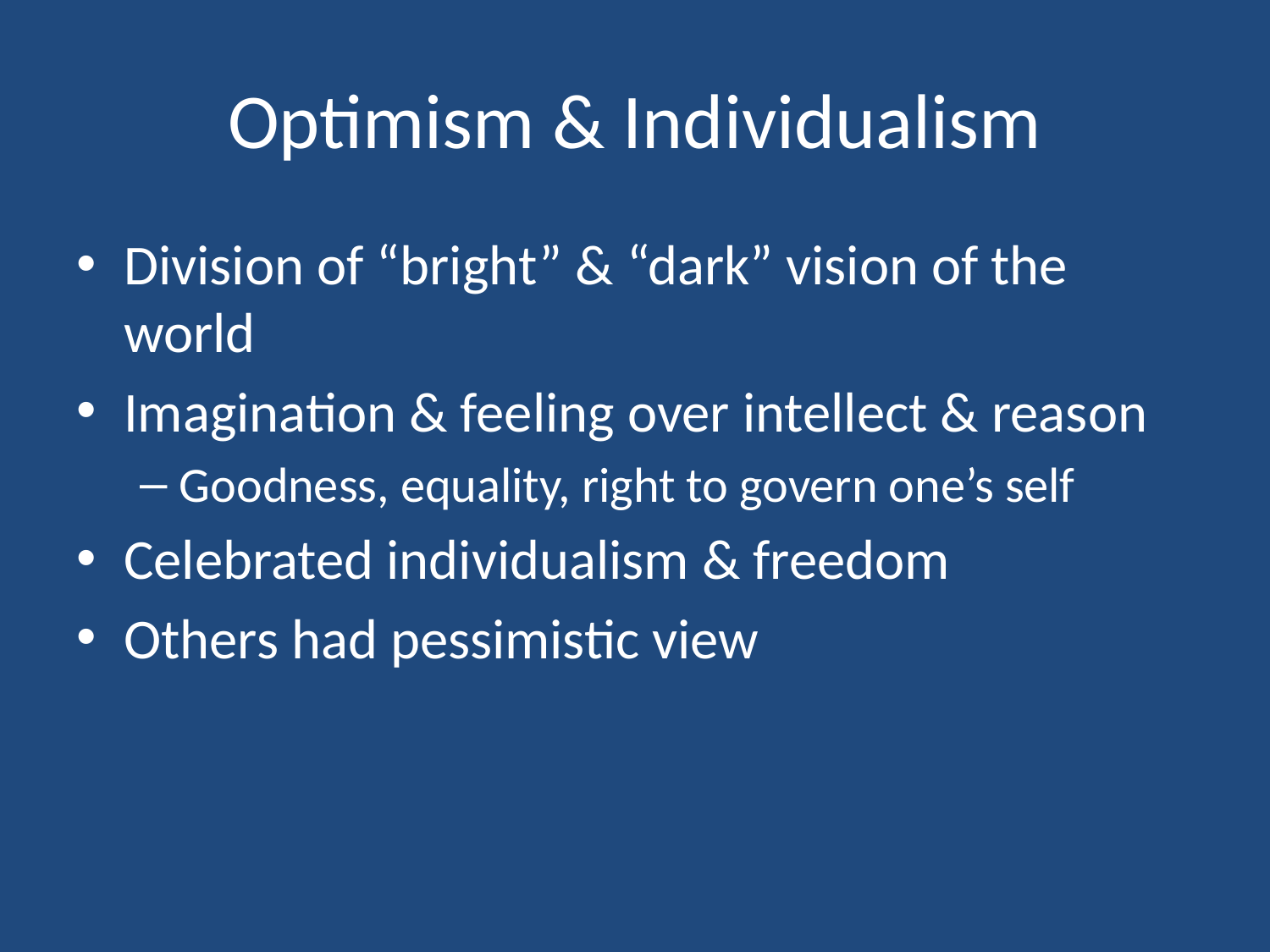

# Optimism & Individualism
Division of “bright” & “dark” vision of the world
Imagination & feeling over intellect & reason
Goodness, equality, right to govern one’s self
Celebrated individualism & freedom
Others had pessimistic view